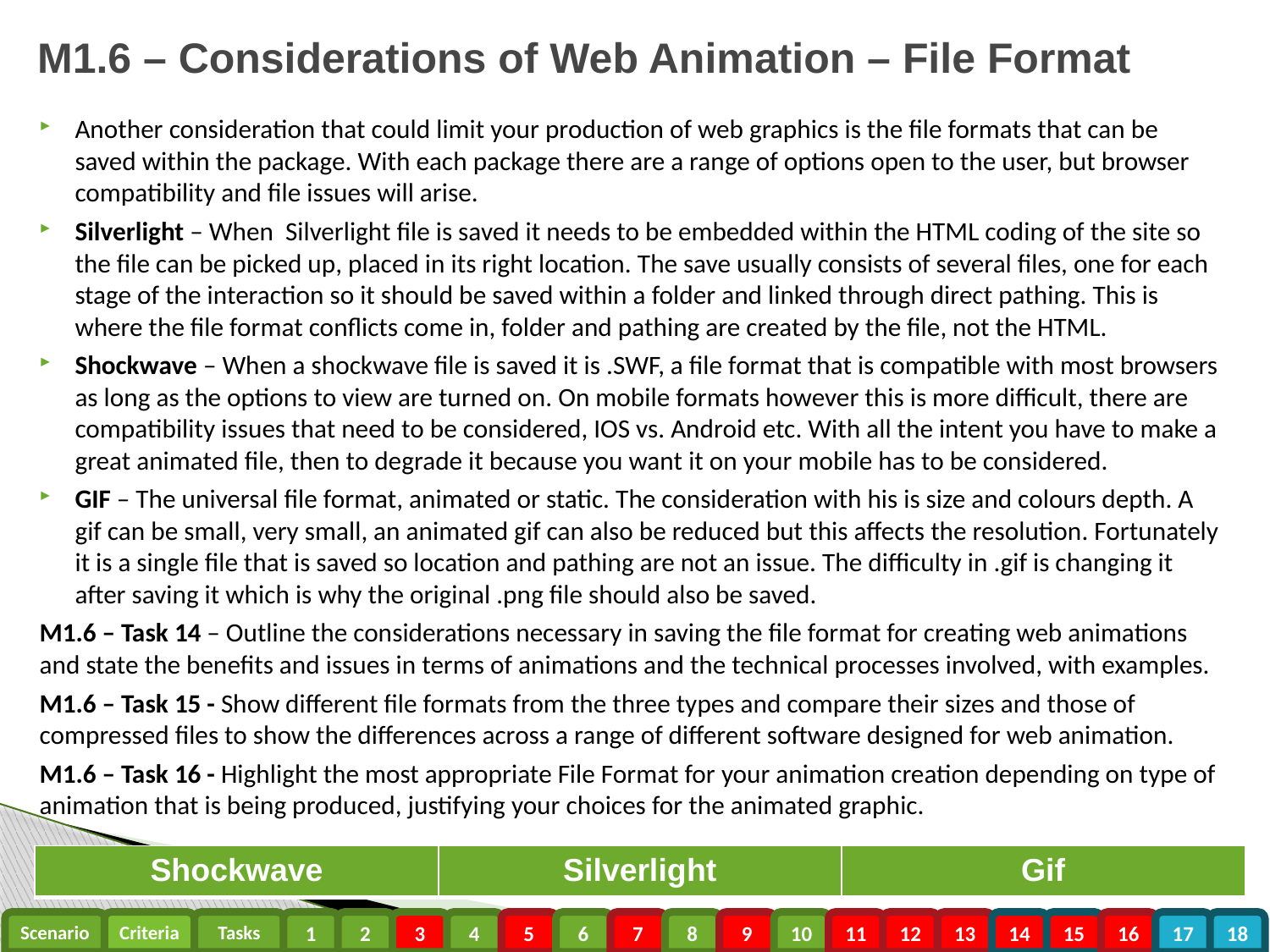

# M1.6 – Considerations of Web Animation – File Format
Another consideration that could limit your production of web graphics is the file formats that can be saved within the package. With each package there are a range of options open to the user, but browser compatibility and file issues will arise.
Silverlight – When  Silverlight file is saved it needs to be embedded within the HTML coding of the site so the file can be picked up, placed in its right location. The save usually consists of several files, one for each stage of the interaction so it should be saved within a folder and linked through direct pathing. This is where the file format conflicts come in, folder and pathing are created by the file, not the HTML.
Shockwave – When a shockwave file is saved it is .SWF, a file format that is compatible with most browsers as long as the options to view are turned on. On mobile formats however this is more difficult, there are compatibility issues that need to be considered, IOS vs. Android etc. With all the intent you have to make a great animated file, then to degrade it because you want it on your mobile has to be considered.
GIF – The universal file format, animated or static. The consideration with his is size and colours depth. A gif can be small, very small, an animated gif can also be reduced but this affects the resolution. Fortunately it is a single file that is saved so location and pathing are not an issue. The difficulty in .gif is changing it after saving it which is why the original .png file should also be saved.
M1.6 – Task 14 – Outline the considerations necessary in saving the file format for creating web animations and state the benefits and issues in terms of animations and the technical processes involved, with examples.
M1.6 – Task 15 - Show different file formats from the three types and compare their sizes and those of compressed files to show the differences across a range of different software designed for web animation.
M1.6 – Task 16 - Highlight the most appropriate File Format for your animation creation depending on type of animation that is being produced, justifying your choices for the animated graphic.
| Shockwave | Silverlight | Gif |
| --- | --- | --- |